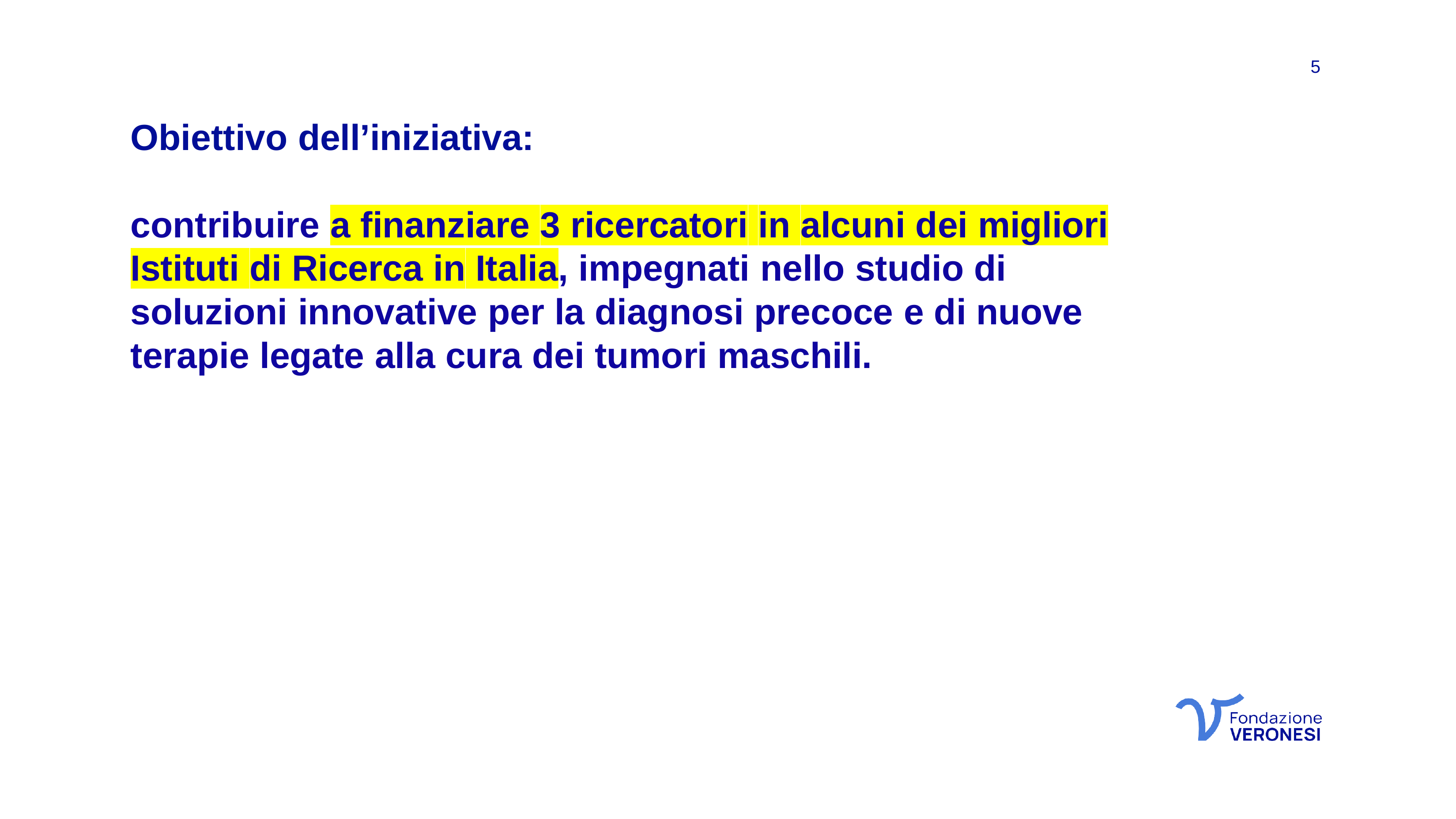

5
# Obiettivo dell’iniziativa:
contribuire a finanziare 3 ricercatori in alcuni dei migliori Istituti di Ricerca in Italia, impegnati nello studio di soluzioni innovative per la diagnosi precoce e di nuove terapie legate alla cura dei tumori maschili.
fondazioneveronesi.it